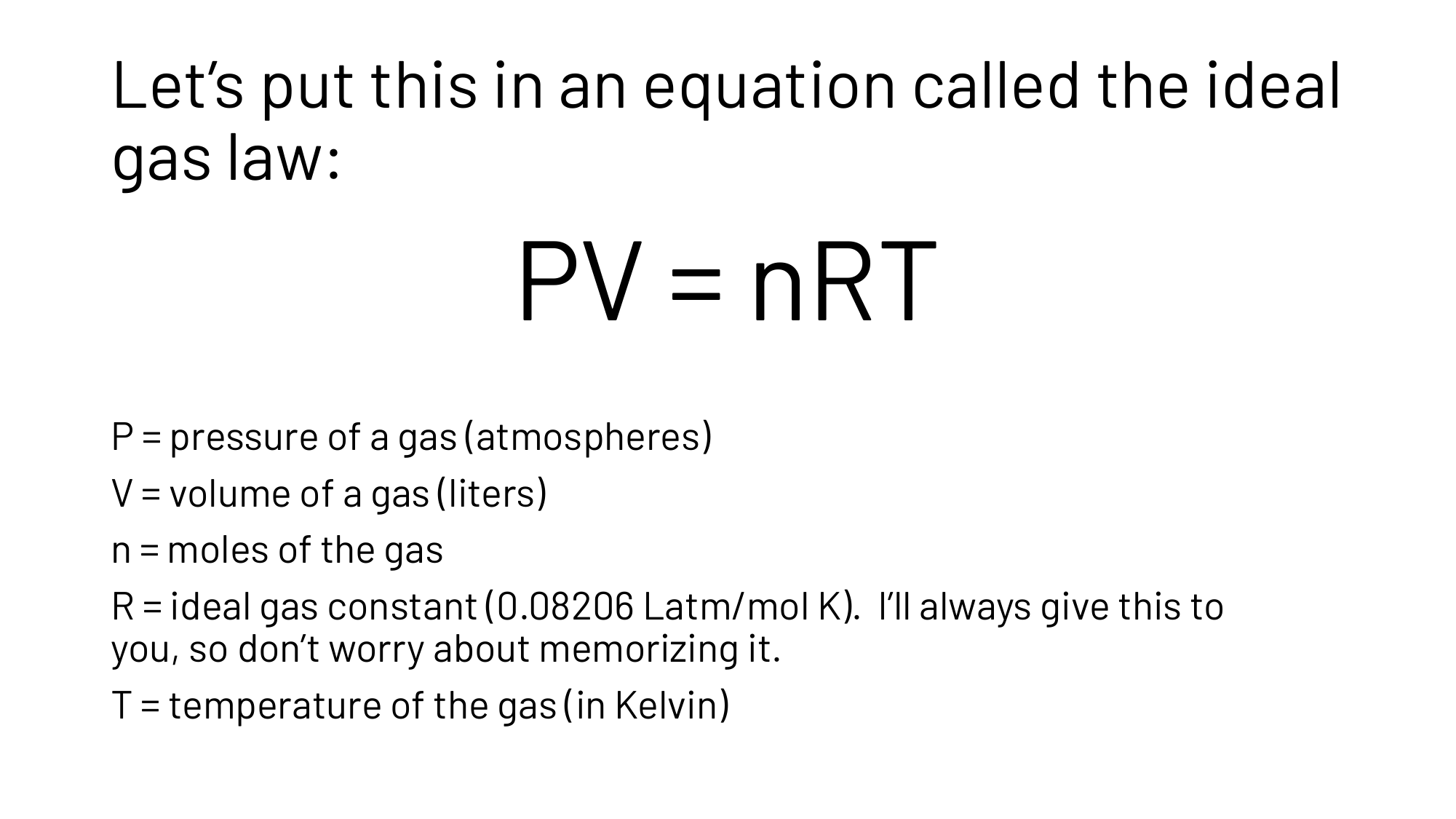

# Let’s put this in an equation called the ideal gas law:
PV = nRT

P = pressure of a gas (atmospheres)
V = volume of a gas (liters)
n = moles of the gas
R = ideal gas constant (0.08206 Latm/mol K).  I’ll always give this to 	you, so don’t worry about memorizing it.
T = temperature of the gas (in Kelvin)